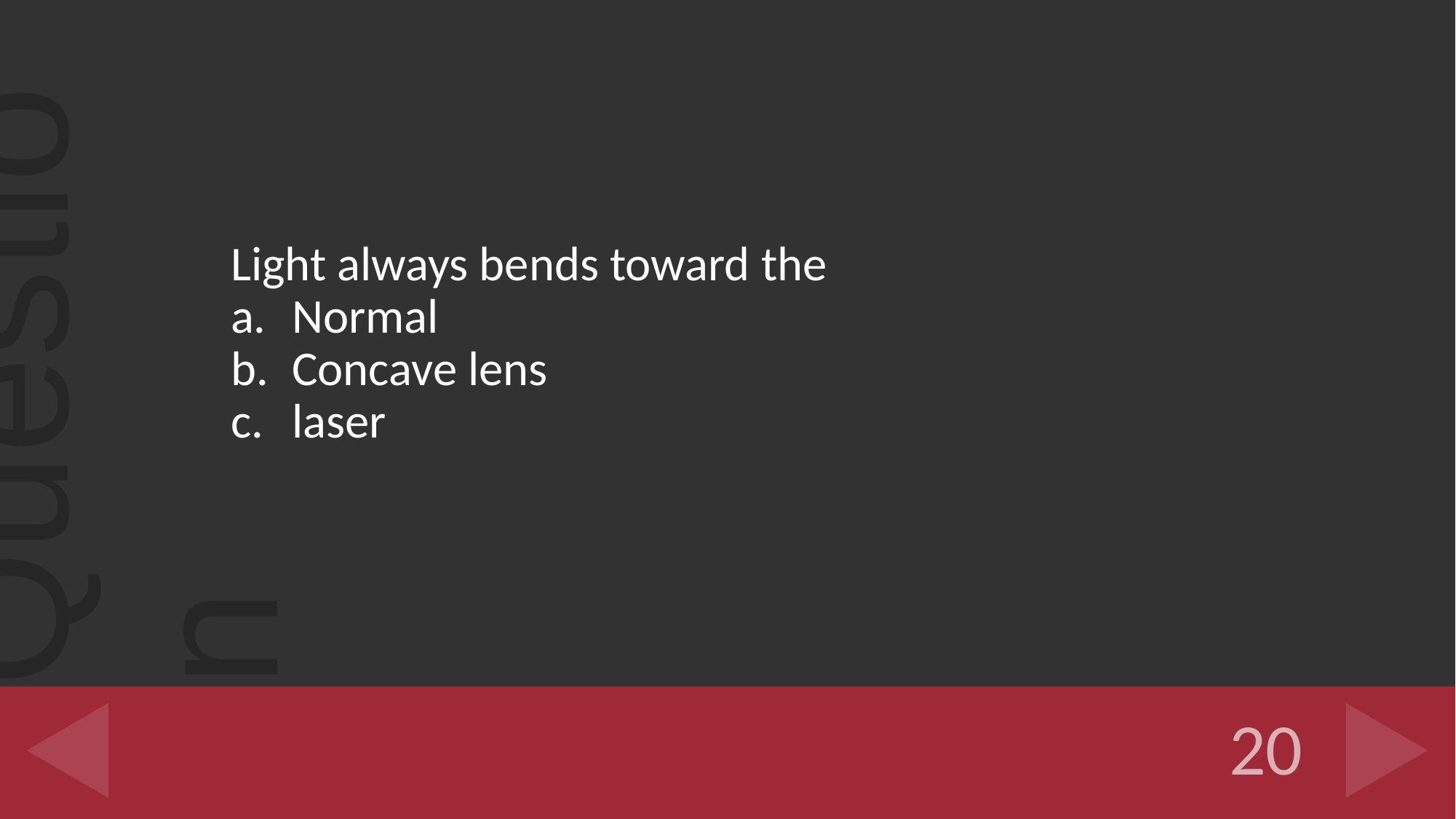

Light always bends toward the
Normal
Concave lens
laser
#
20